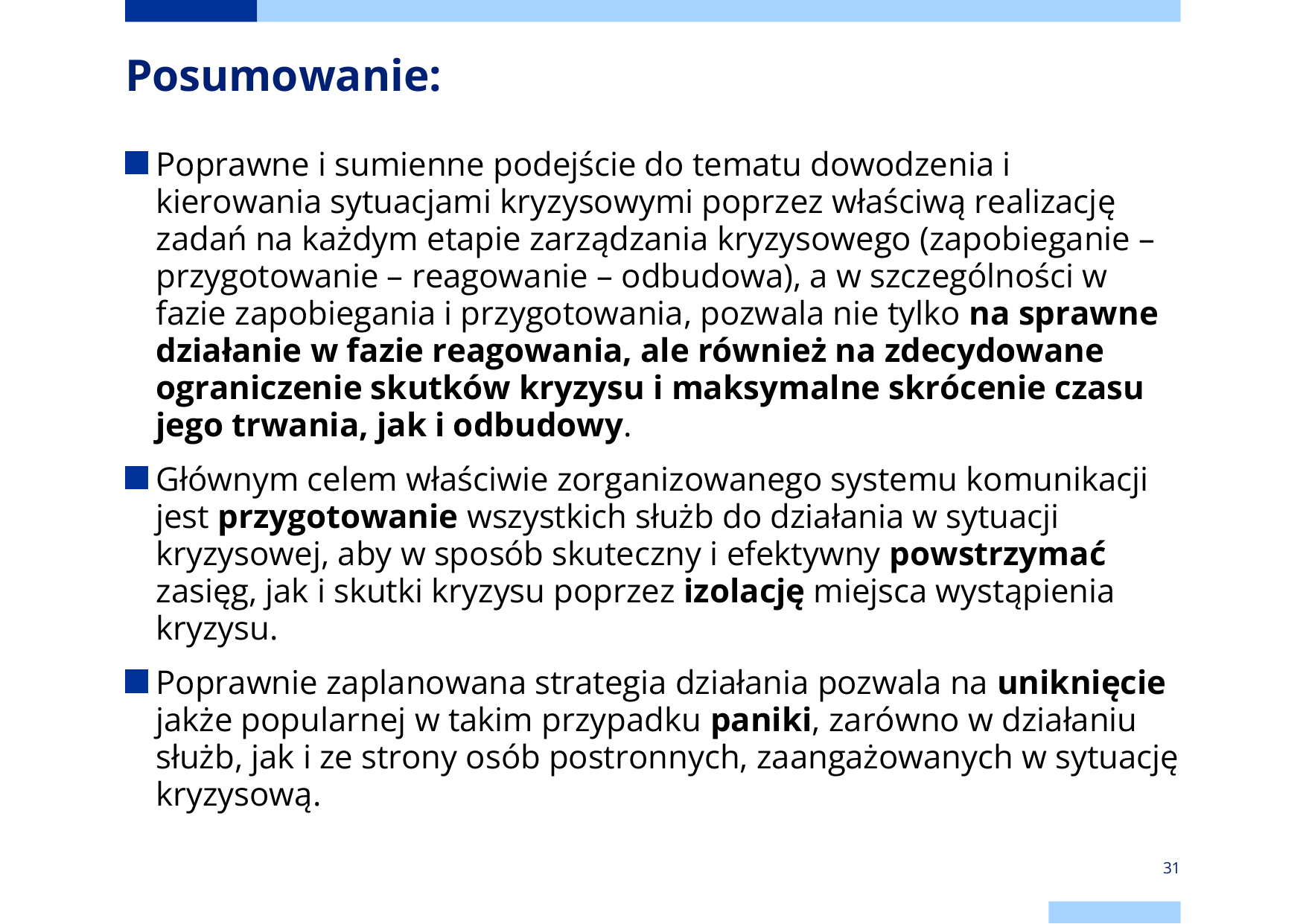

# Posumowanie:
Poprawne i sumienne podejście do tematu dowodzenia i kierowania sytuacjami kryzysowymi poprzez właściwą realizację zadań na każdym etapie zarządzania kryzysowego (zapobieganie – przygotowanie – reagowanie – odbudowa), a w szczególności w fazie zapobiegania i przygotowania, pozwala nie tylko na sprawne działanie w fazie reagowania, ale również na zdecydowane ograniczenie skutków kryzysu i maksymalne skrócenie czasu jego trwania, jak i odbudowy.
Głównym celem właściwie zorganizowanego systemu komunikacji jest przygotowanie wszystkich służb do działania w sytuacji kryzysowej, aby w sposób skuteczny i efektywny powstrzymać zasięg, jak i skutki kryzysu poprzez izolację miejsca wystąpienia kryzysu.
Poprawnie zaplanowana strategia działania pozwala na uniknięcie jakże popularnej w takim przypadku paniki, zarówno w działaniu służb, jak i ze strony osób postronnych, zaangażowanych w sytuację kryzysową.

31